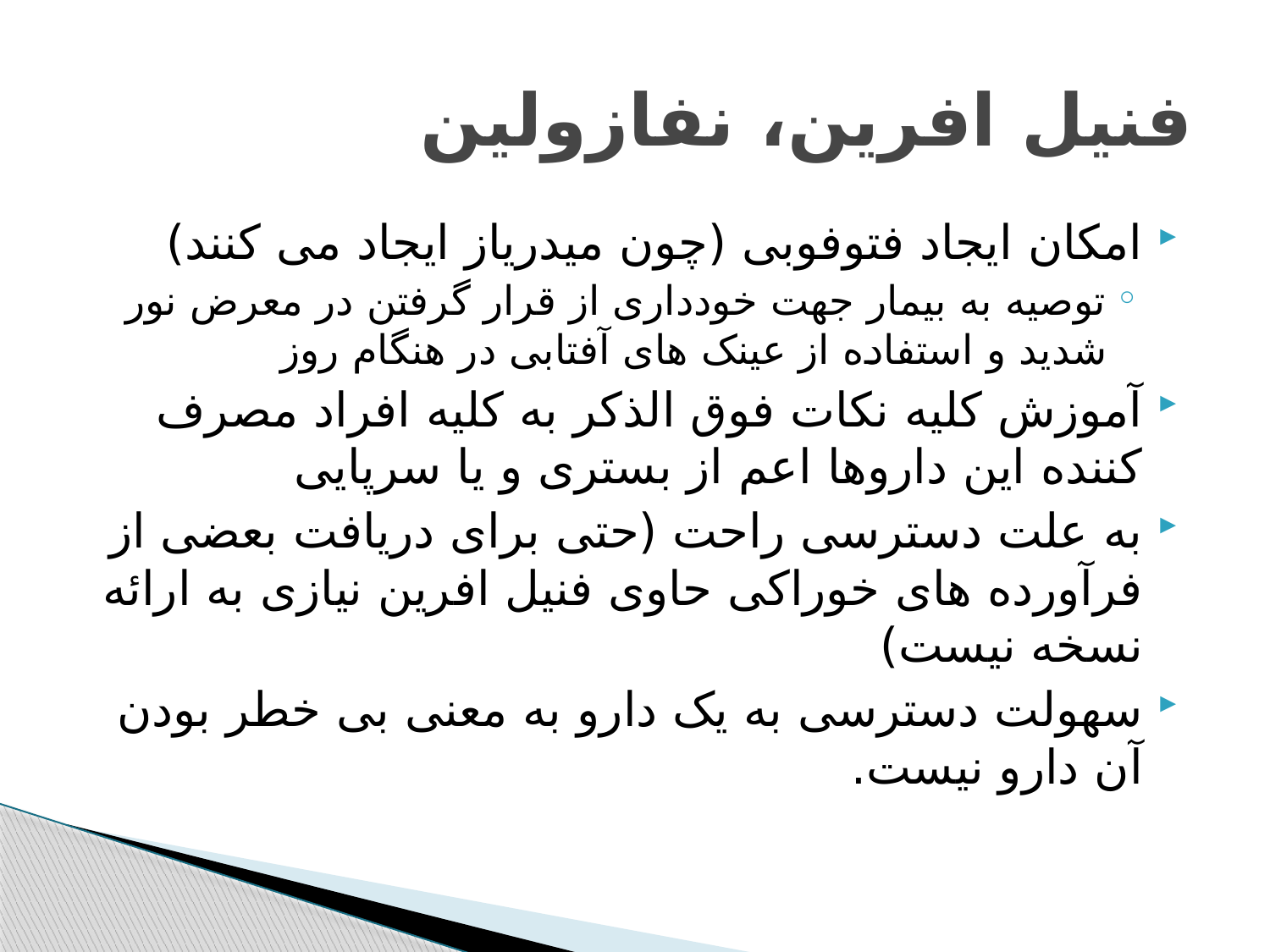

# فنیل افرین، نفازولین
امکان ایجاد فتوفوبی (چون میدریاز ایجاد می کنند)
توصیه به بیمار جهت خودداری از قرار گرفتن در معرض نور شدید و استفاده از عینک های آفتابی در هنگام روز
آموزش کلیه نکات فوق الذکر به کلیه افراد مصرف کننده این داروها اعم از بستری و یا سرپایی
به علت دسترسی راحت (حتی برای دریافت بعضی از فرآورده های خوراکی حاوی فنیل افرین نیازی به ارائه نسخه نیست)
سهولت دسترسی به یک دارو به معنی بی خطر بودن آن دارو نیست.